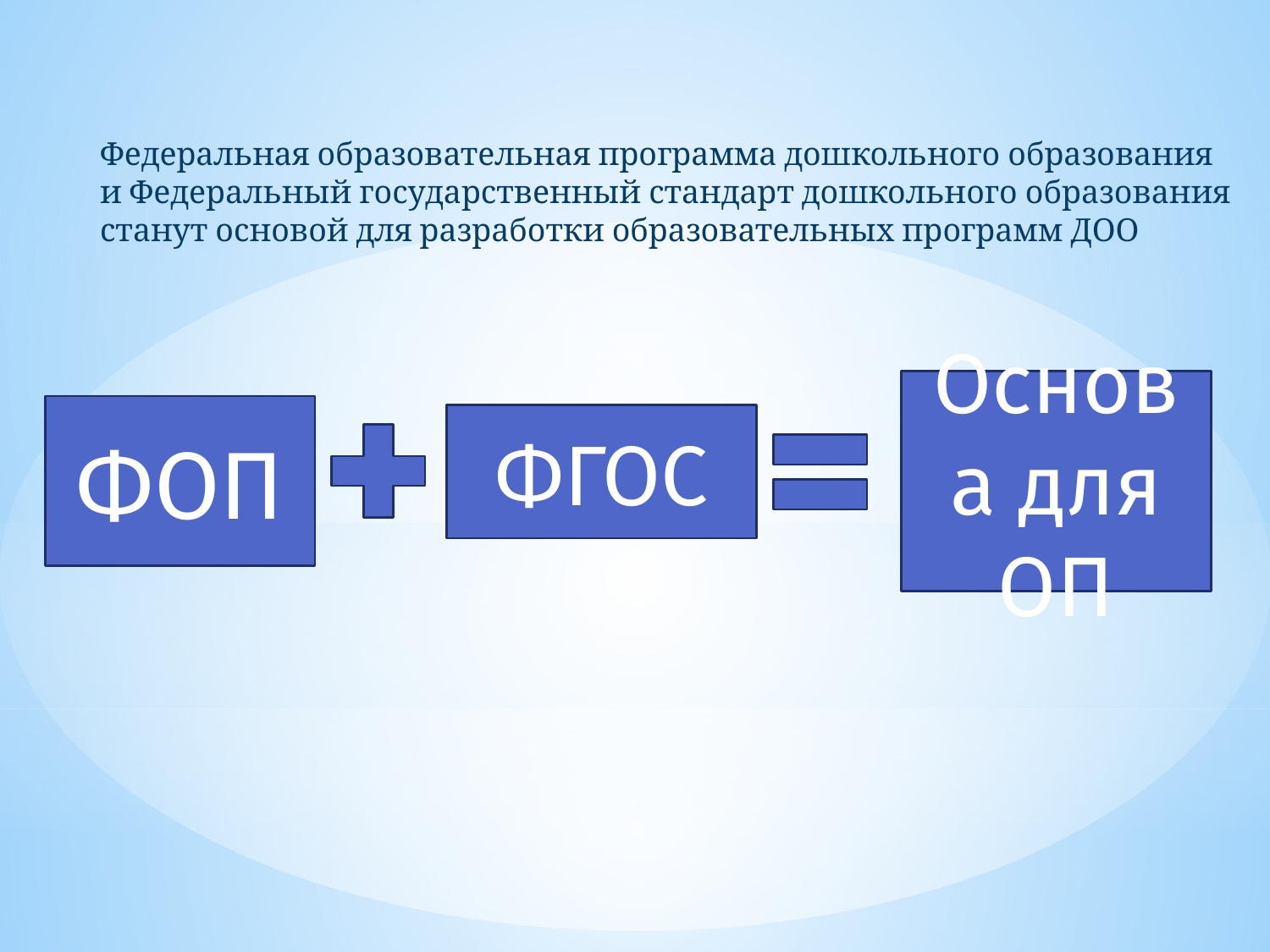

Федеральная образовательная программа дошкольного образования
и Федеральный государственный стандарт дошкольного образования
станут основой для разработки образовательных программ ДОО
Основа для ОП
ФОП
ФГОС